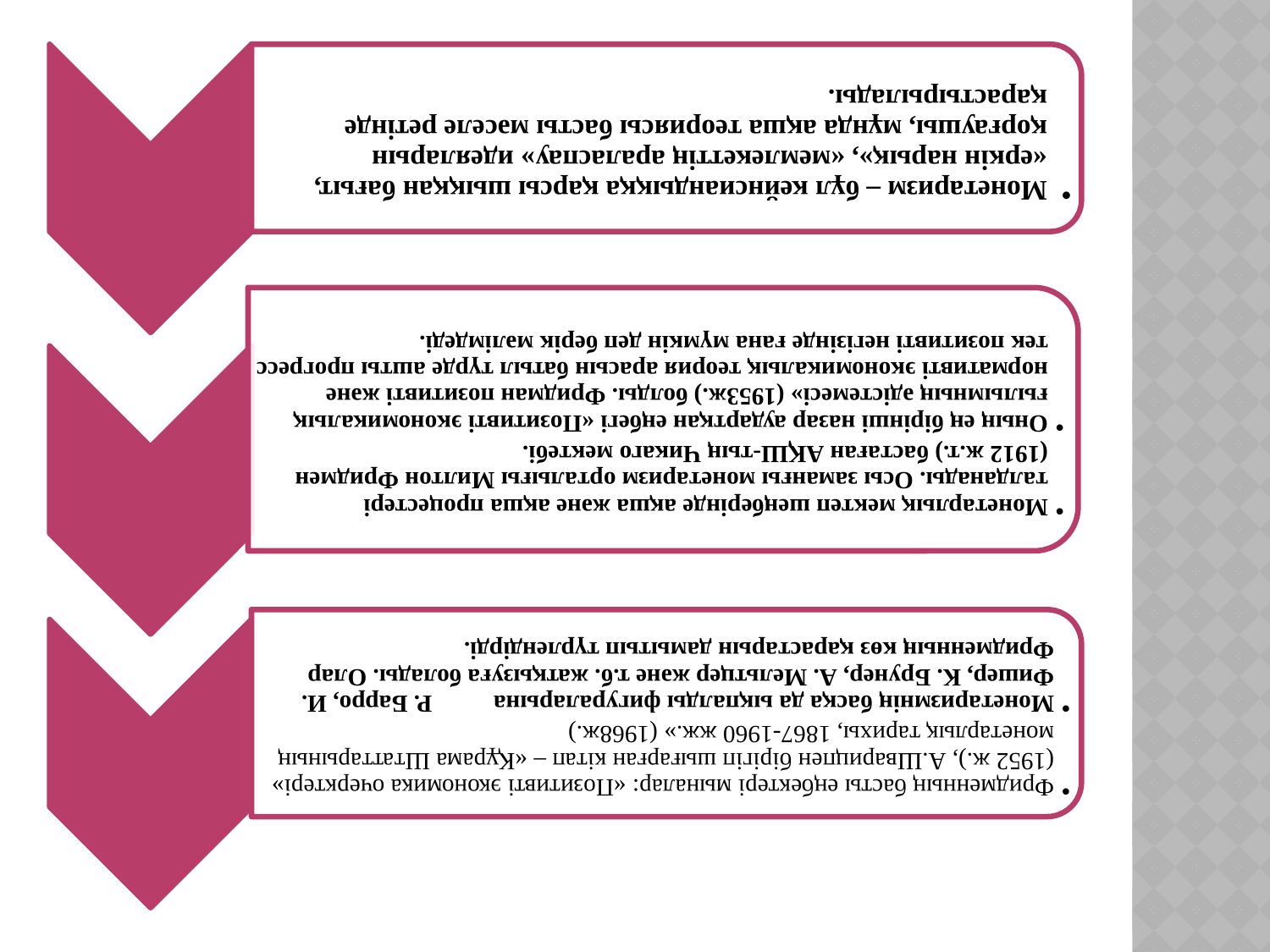

Монетаризм – бұл кейнсиандыққа қарсы шыққан бағыт, «еркін нарық», «мемлекеттің араласпау» идеяларын қорғаушы, мұнда ақша теориясы басты мәселе ретінде қарастырылады.

Монетарлық мектеп шеңберінде ақша және ақша процестері талданады. Осы заманғы монетаризм орталығы Милтон Фридмен (1912 ж.т.) бастаған АҚШ-тың Чикаго мектебі.
Оның ең бірінші назар аудартқан еңбегі «Позитивті экономикалық ғылымның әдістемесі» (1953ж.) болды. Фридман позитивті және нормативті экономикалық теория арасын батыл түрде ашты прогресс тек позитивті негізінде ғана мүмкін деп берік мәлімдеді.

Фридменның басты еңбектері мыналар: «Позитивті экономика очерктері» (1952 ж.), А.Шварицпен бірігіп шығарған кітап – «Құрама Штаттарының монетарлық тарихы, 1867-1960 жж.» (1968ж.)
Монетаризмнің басқа да ықпалды фигураларына          Р. Барро, И. Фишер, К. Брунер, А. Мельтцер және т.б. жатқызуға болады. Олар Фридменның көз қарастарын дамытып түрлендірді.